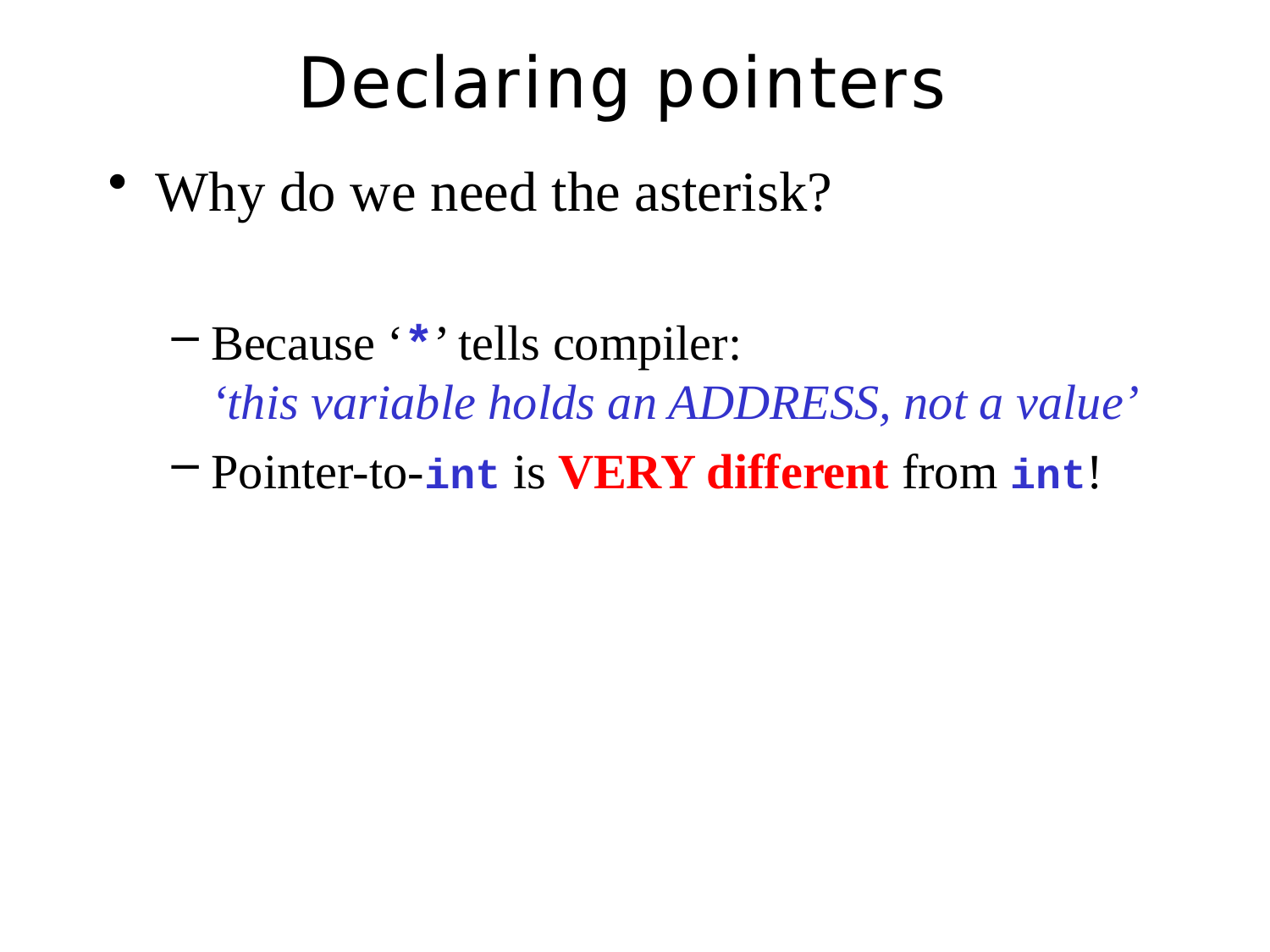

# Declaring pointers
Why do we need the asterisk?

Because ‘*’ tells compiler:
‘this variable holds an ADDRESS, not a value’
Pointer-to-int is VERY different from int!